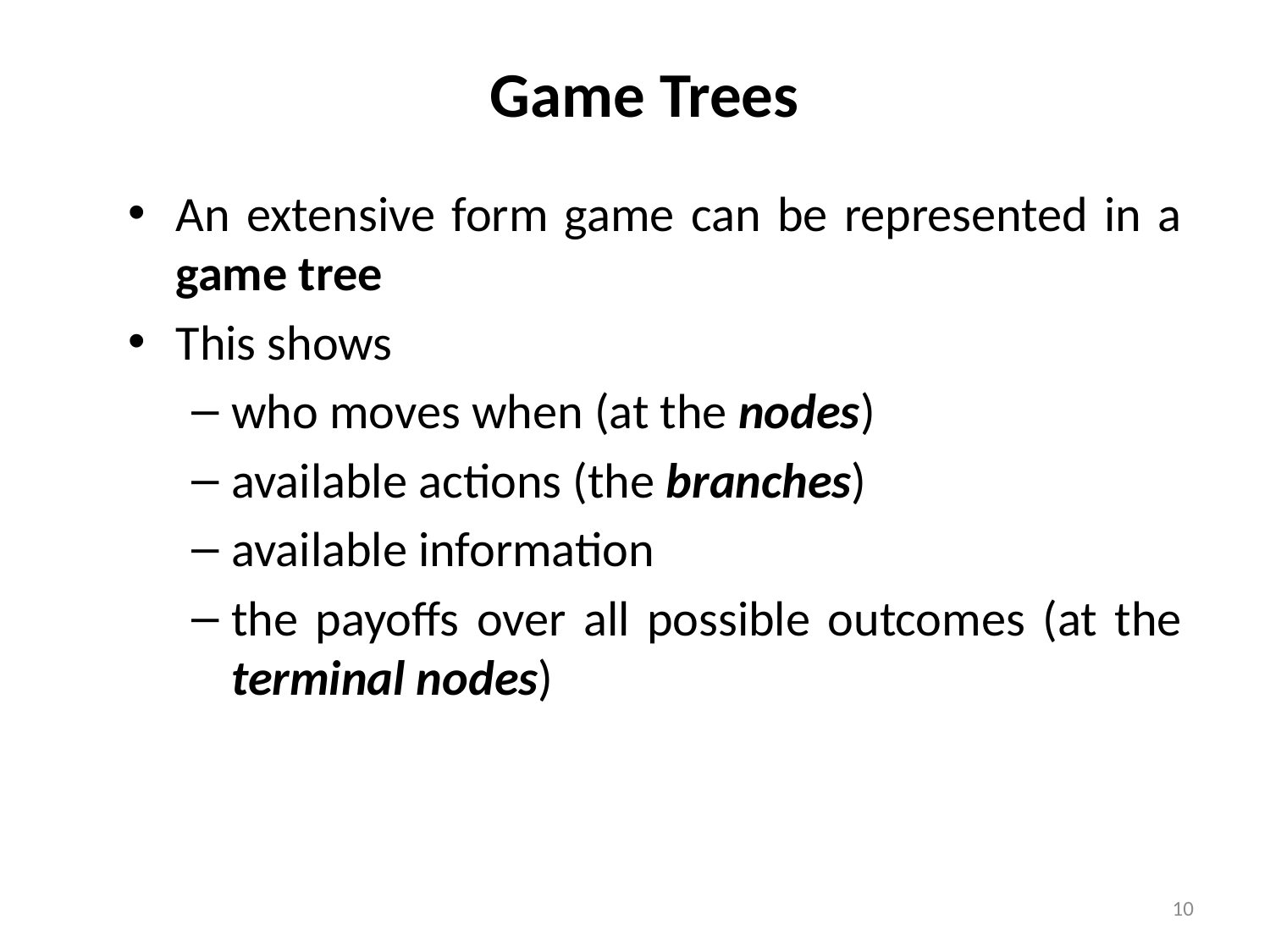

# Game Trees
An extensive form game can be represented in a game tree
This shows
who moves when (at the nodes)
available actions (the branches)
available information
the payoffs over all possible outcomes (at the terminal nodes)

10